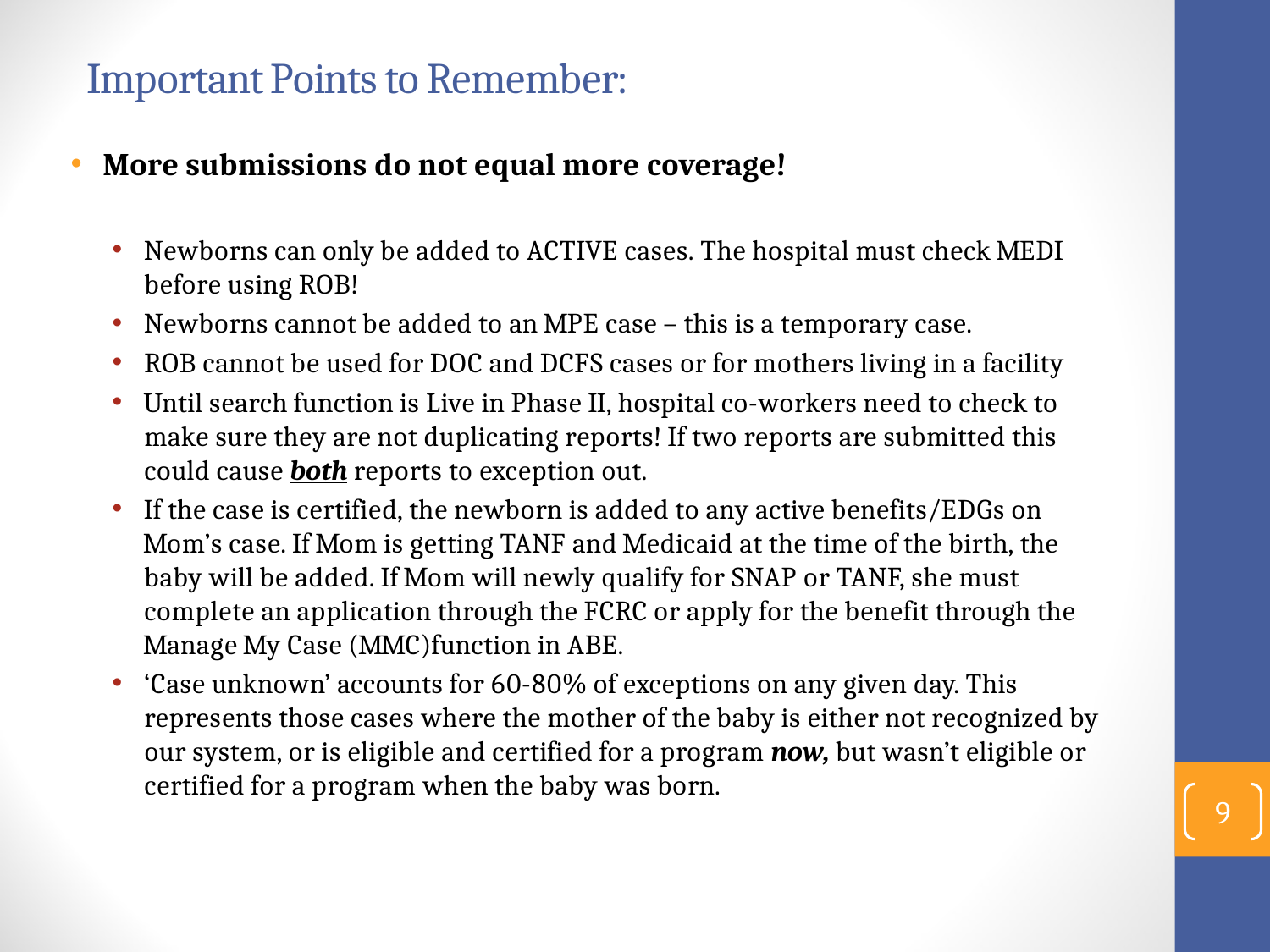

# Important Points to Remember:
More submissions do not equal more coverage!

Newborns can only be added to ACTIVE cases. The hospital must check MEDI before using ROB!
Newborns cannot be added to an MPE case – this is a temporary case.
ROB cannot be used for DOC and DCFS cases or for mothers living in a facility
Until search function is Live in Phase II, hospital co-workers need to check to make sure they are not duplicating reports! If two reports are submitted this could cause both reports to exception out.
If the case is certified, the newborn is added to any active benefits/EDGs on Mom’s case. If Mom is getting TANF and Medicaid at the time of the birth, the baby will be added. If Mom will newly qualify for SNAP or TANF, she must complete an application through the FCRC or apply for the benefit through the Manage My Case (MMC)function in ABE.
‘Case unknown’ accounts for 60-80% of exceptions on any given day. This represents those cases where the mother of the baby is either not recognized by our system, or is eligible and certified for a program now, but wasn’t eligible or certified for a program when the baby was born.
9